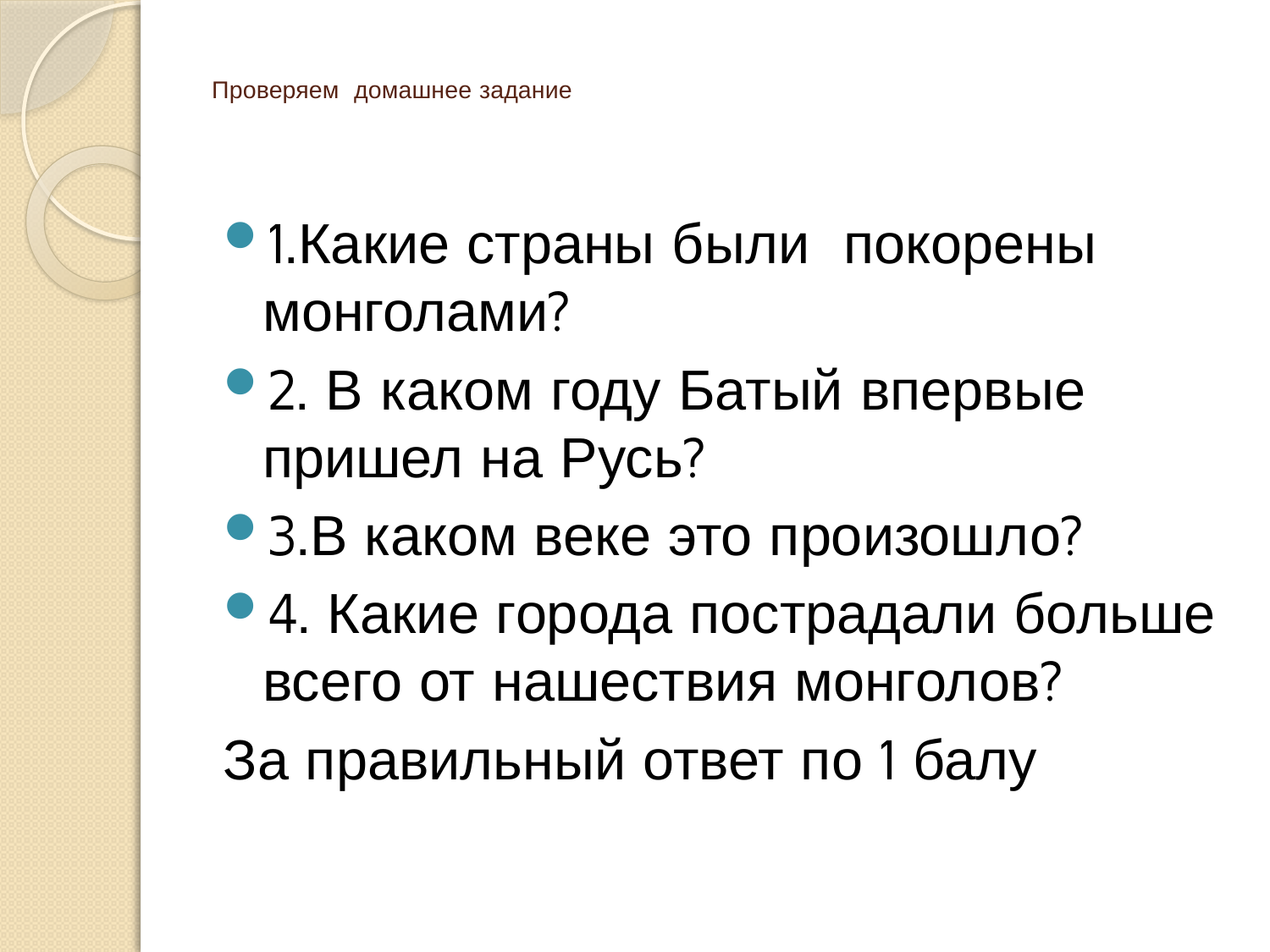

# Проверяем  домашнее задание
1.Какие страны были  покорены монголами?
2. В каком году Батый впервые пришел на Русь?
3.В каком веке это произошло?
4. Какие города пострадали больше всего от нашествия монголов?
За правильный ответ по 1 балу